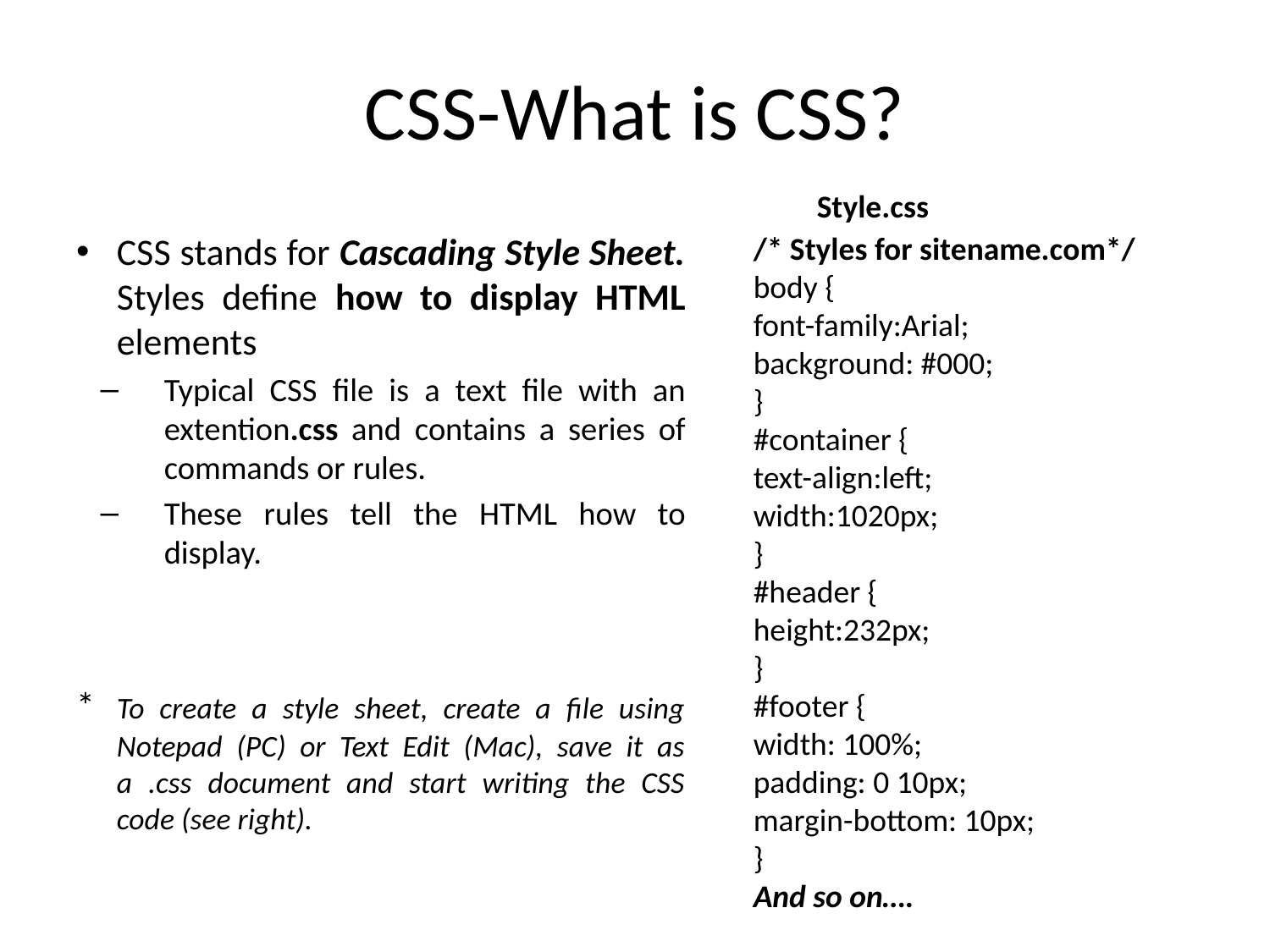

# CSS-What is CSS?
Style.css
CSS stands for Cascading Style Sheet. Styles define how to display HTML elements
Typical CSS file is a text file with an extention.css and contains a series of commands or rules.
These rules tell the HTML how to display.

*	To create a style sheet, create a file using Notepad (PC) or Text Edit (Mac), save it as a .css document and start writing the CSS code (see right).
/* Styles for sitename.com*/
body {
font-family:Arial;
background: #000;
}
#container {
text-align:left;
width:1020px;
}
#header {
height:232px;
}
#footer {
width: 100%;
padding: 0 10px;
margin-bottom: 10px;
}
And so on….